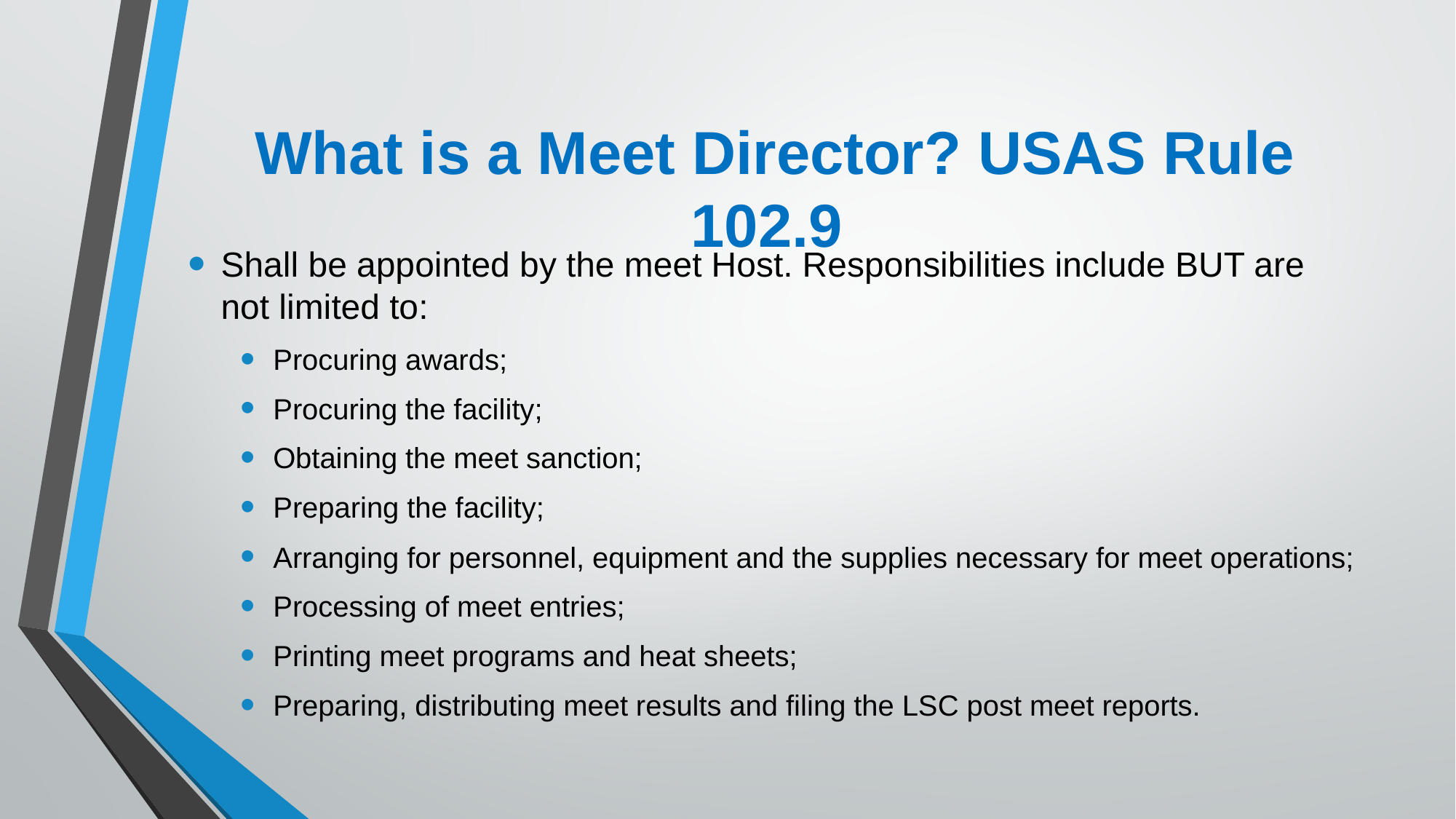

# What is a Meet Director? USAS Rule 102.9
Shall be appointed by the meet Host. Responsibilities include BUT are not limited to:
Procuring awards;
Procuring the facility;
Obtaining the meet sanction;
Preparing the facility;
Arranging for personnel, equipment and the supplies necessary for meet operations;
Processing of meet entries;
Printing meet programs and heat sheets;
Preparing, distributing meet results and filing the LSC post meet reports.